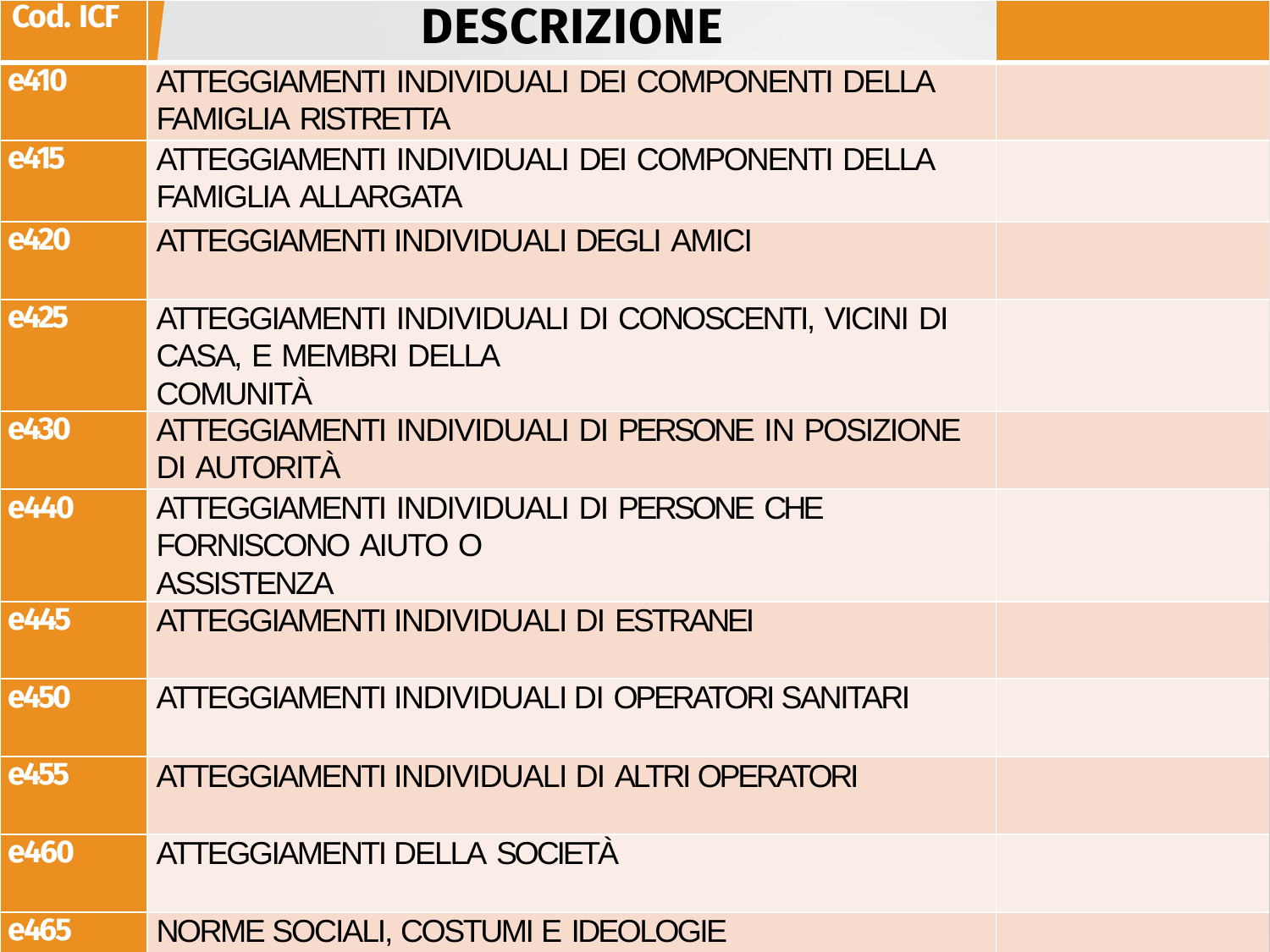

| Cod. ICF | DESCRIZIONE |  |
| --- | --- | --- |
| e410 | ATTEGGIAMENTI INDIVIDUALI DEI COMPONENTI DELLA FAMIGLIA RISTRETTA |  |
| e415 | ATTEGGIAMENTI INDIVIDUALI DEI COMPONENTI DELLA FAMIGLIA ALLARGATA |  |
| e420 | ATTEGGIAMENTI INDIVIDUALI DEGLI AMICI |  |
| e425 | ATTEGGIAMENTI INDIVIDUALI DI CONOSCENTI, VICINI DI CASA, E MEMBRI DELLA COMUNITÀ |  |
| e430 | ATTEGGIAMENTI INDIVIDUALI DI PERSONE IN POSIZIONE DI AUTORITÀ |  |
| e440 | ATTEGGIAMENTI INDIVIDUALI DI PERSONE CHE FORNISCONO AIUTO O ASSISTENZA |  |
| e445 | ATTEGGIAMENTI INDIVIDUALI DI ESTRANEI |  |
| e450 | ATTEGGIAMENTI INDIVIDUALI DI OPERATORI SANITARI |  |
| e455 | ATTEGGIAMENTI INDIVIDUALI DI ALTRI OPERATORI |  |
| e460 | ATTEGGIAMENTI DELLA SOCIETÀ |  |
| e465 | NORME SOCIALI, COSTUMI E IDEOLOGIE |  |